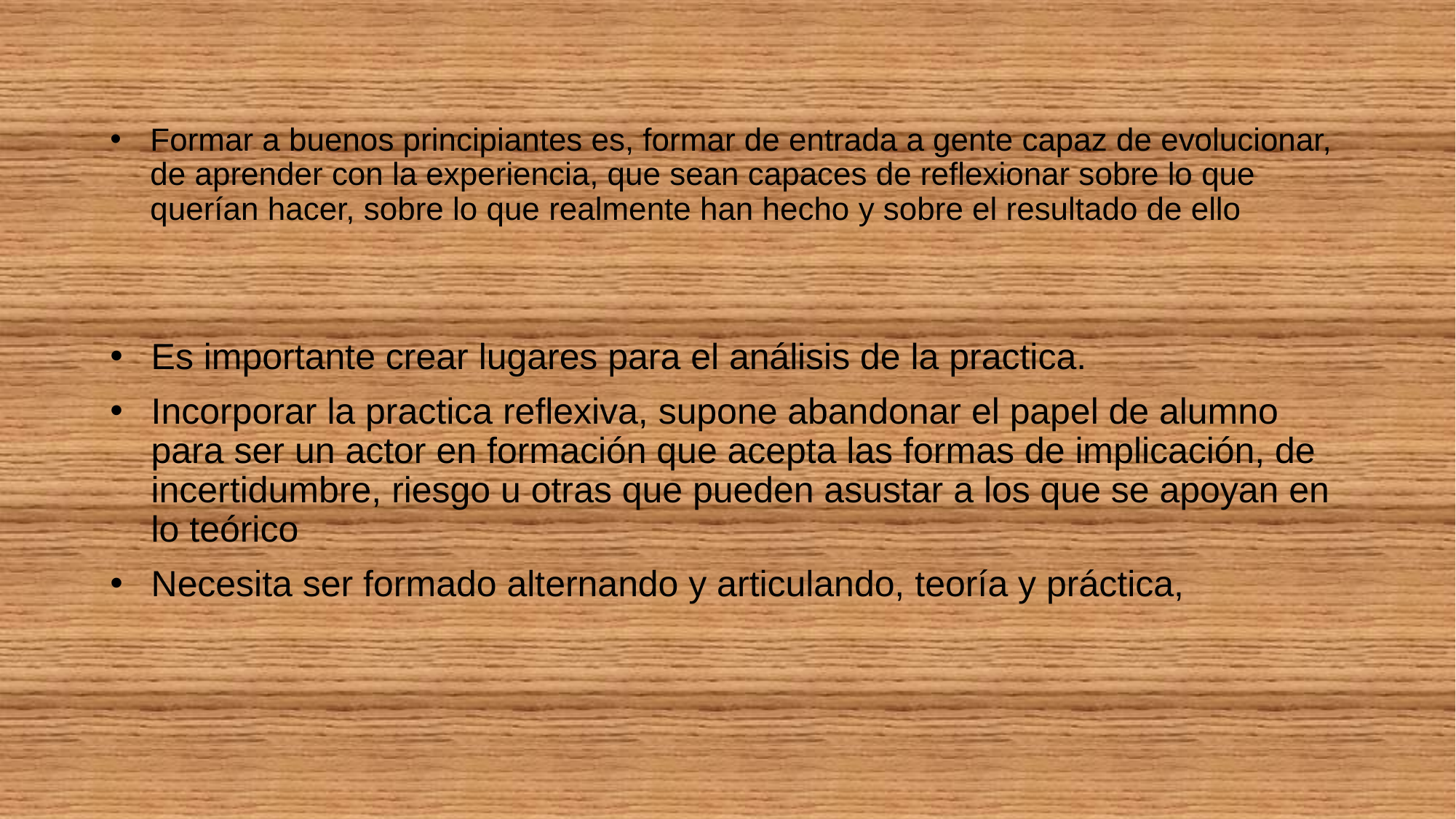

# Formar a buenos principiantes es, formar de entrada a gente capaz de evolucionar, de aprender con la experiencia, que sean capaces de reflexionar sobre lo que querían hacer, sobre lo que realmente han hecho y sobre el resultado de ello
Es importante crear lugares para el análisis de la practica.
Incorporar la practica reflexiva, supone abandonar el papel de alumno para ser un actor en formación que acepta las formas de implicación, de incertidumbre, riesgo u otras que pueden asustar a los que se apoyan en lo teórico
Necesita ser formado alternando y articulando, teoría y práctica,